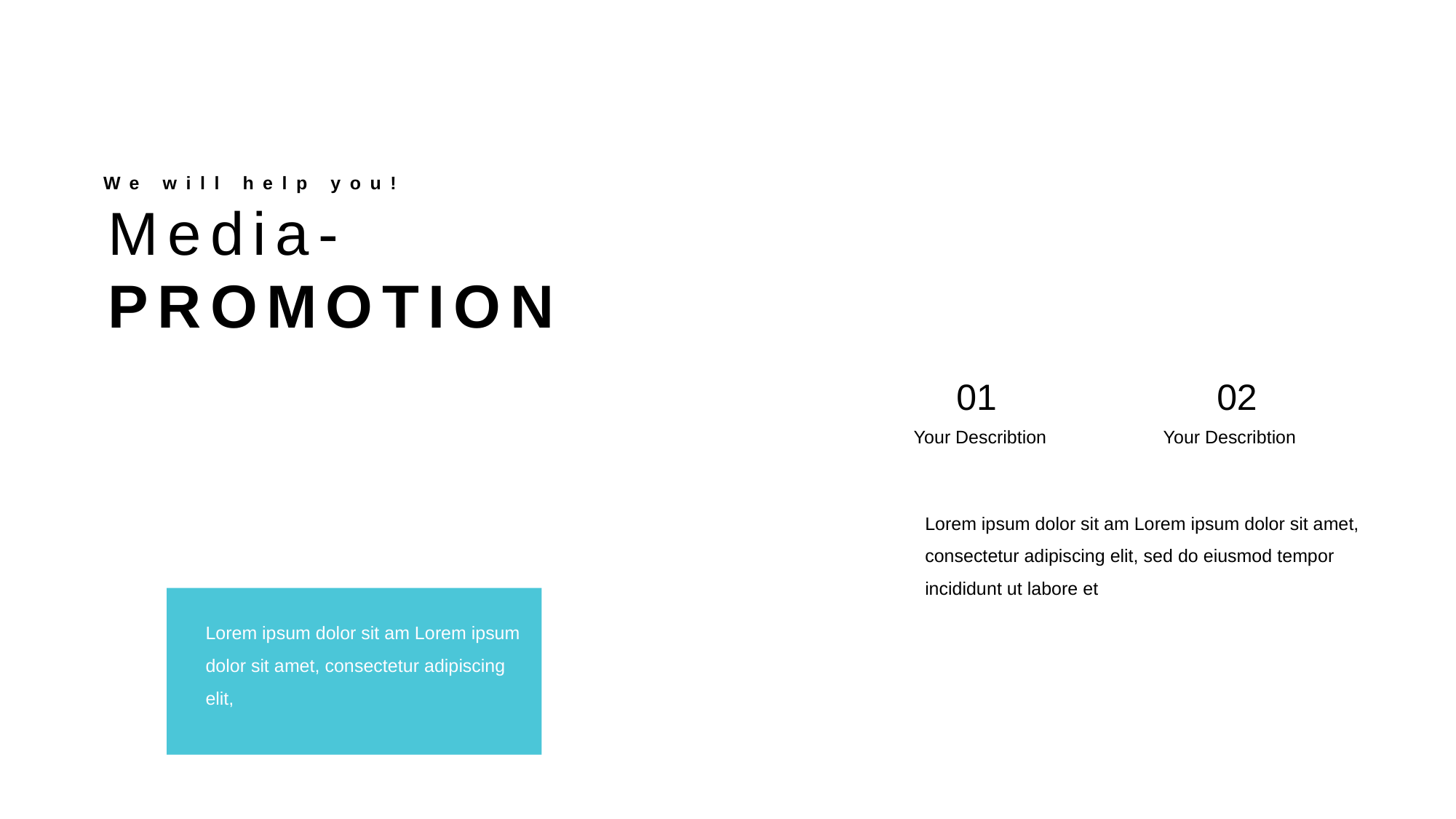

We will help you!
Media-
PROMOTION
01
02
Your Describtion
Your Describtion
Lorem ipsum dolor sit am Lorem ipsum dolor sit amet, consectetur adipiscing elit, sed do eiusmod tempor incididunt ut labore et

Lorem ipsum dolor sit am Lorem ipsum dolor sit amet, consectetur adipiscing elit,